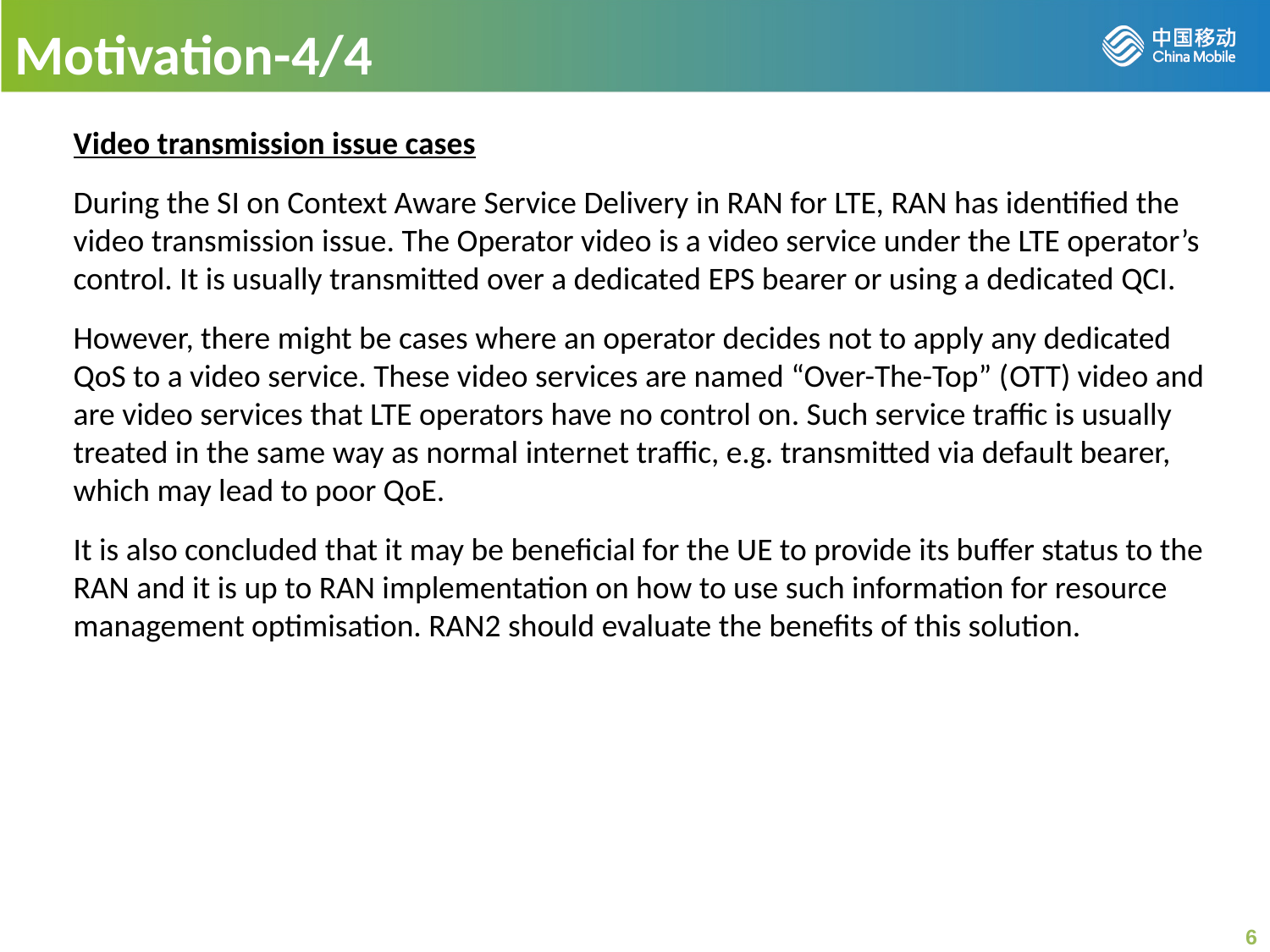

Motivation-4/4
Video transmission issue cases
During the SI on Context Aware Service Delivery in RAN for LTE, RAN has identified the video transmission issue. The Operator video is a video service under the LTE operator’s control. It is usually transmitted over a dedicated EPS bearer or using a dedicated QCI.
However, there might be cases where an operator decides not to apply any dedicated QoS to a video service. These video services are named “Over-The-Top” (OTT) video and are video services that LTE operators have no control on. Such service traffic is usually treated in the same way as normal internet traffic, e.g. transmitted via default bearer, which may lead to poor QoE.
It is also concluded that it may be beneficial for the UE to provide its buffer status to the RAN and it is up to RAN implementation on how to use such information for resource management optimisation. RAN2 should evaluate the benefits of this solution.